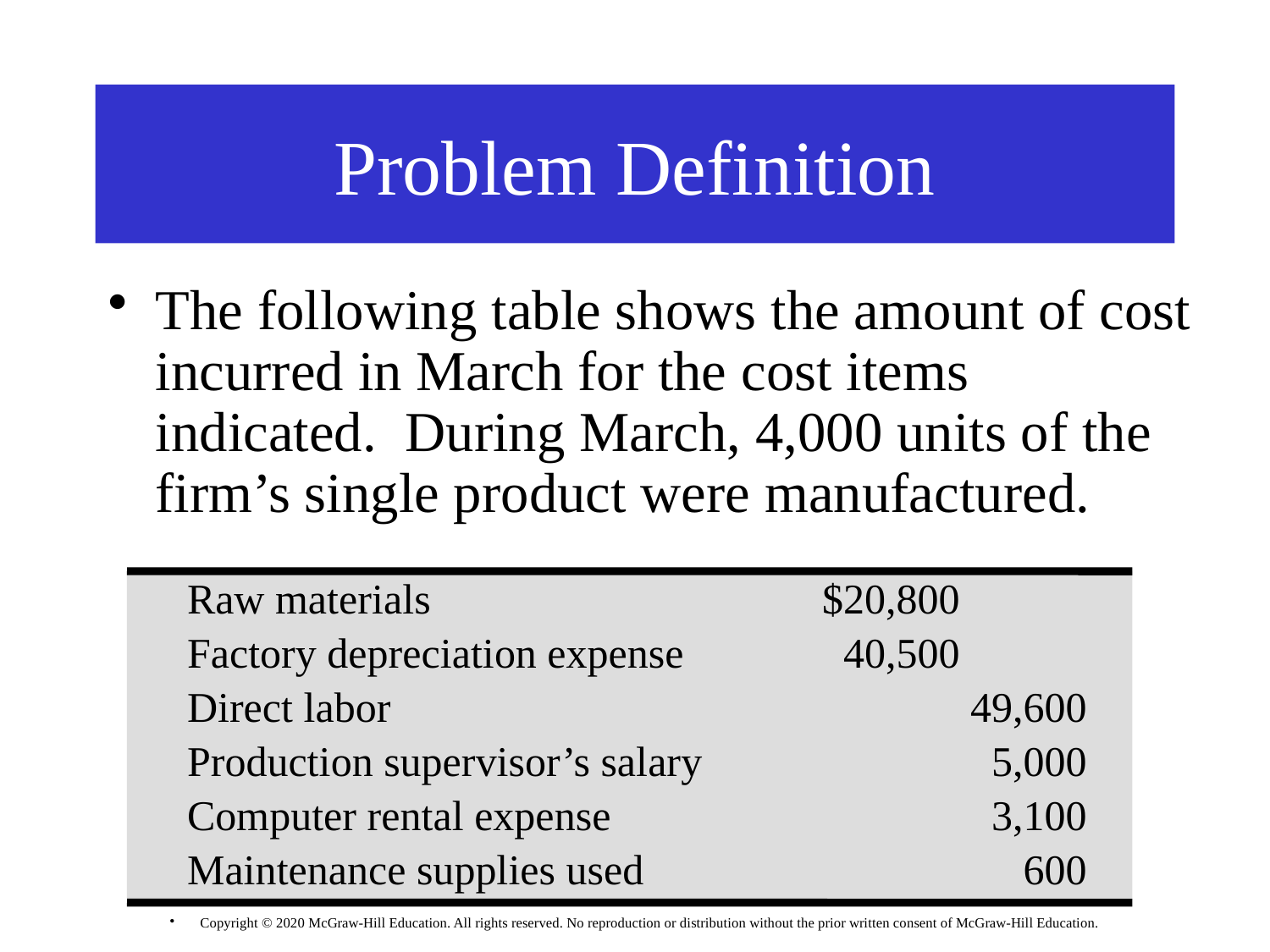

# Problem Definition
The following table shows the amount of cost incurred in March for the cost items indicated.  During March, 4,000 units of the firm’s single product were manufactured.
	Raw materials				$20,800
	Factory depreciation expense		  40,500
	Direct labor				     	  49,600
	Production supervisor’s salary	  	    5,000
	Computer rental expense		    	    3,100
	Maintenance supplies used		       	       600